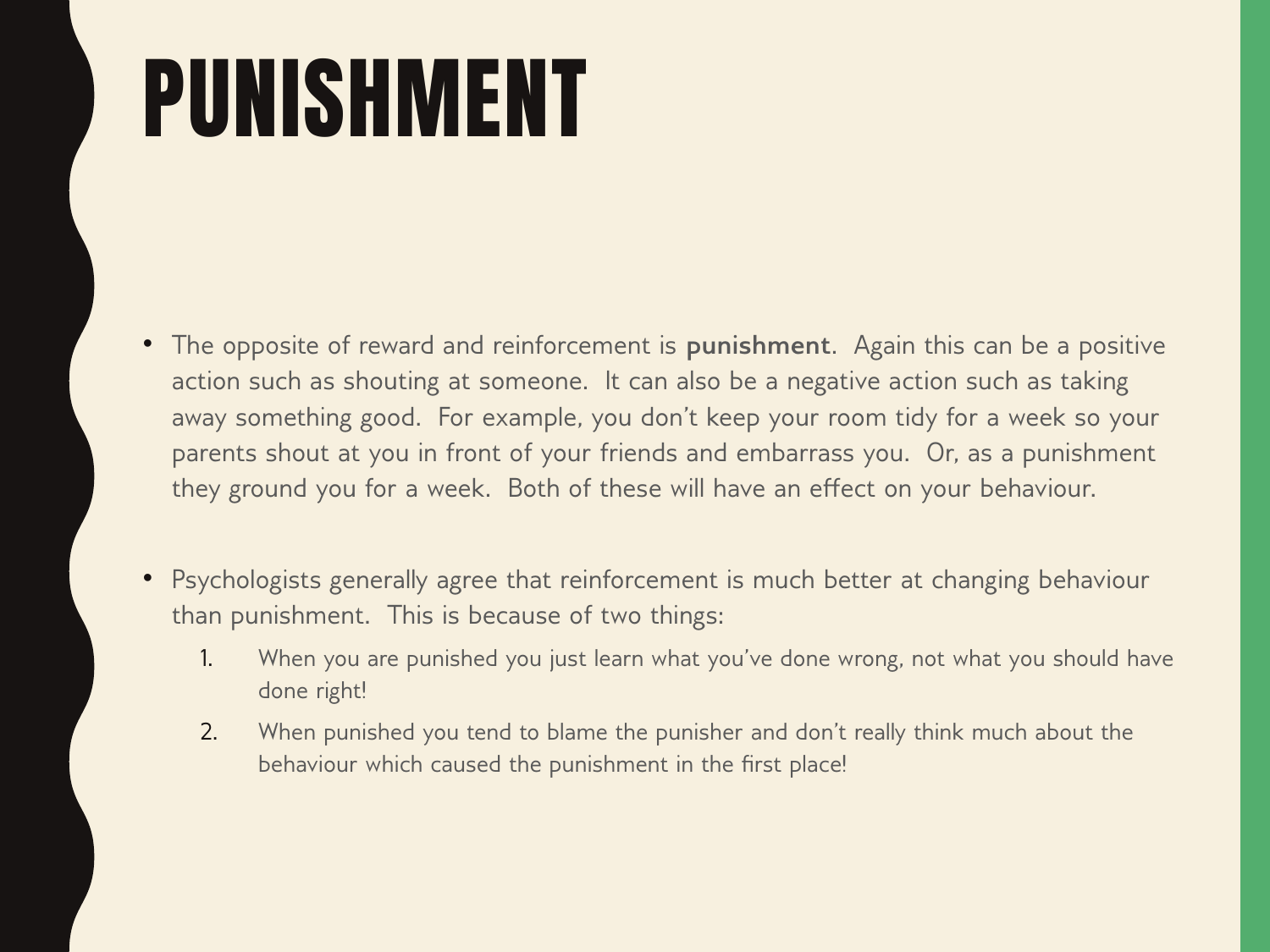

# punishment
The opposite of reward and reinforcement is punishment.  Again this can be a positive action such as shouting at someone.  It can also be a negative action such as taking away something good.  For example, you don’t keep your room tidy for a week so your parents shout at you in front of your friends and embarrass you.  Or, as a punishment they ground you for a week.  Both of these will have an effect on your behaviour.

Psychologists generally agree that reinforcement is much better at changing behaviour than punishment.  This is because of two things:
When you are punished you just learn what you’ve done wrong, not what you should have done right!
When punished you tend to blame the punisher and don’t really think much about the behaviour which caused the punishment in the first place!